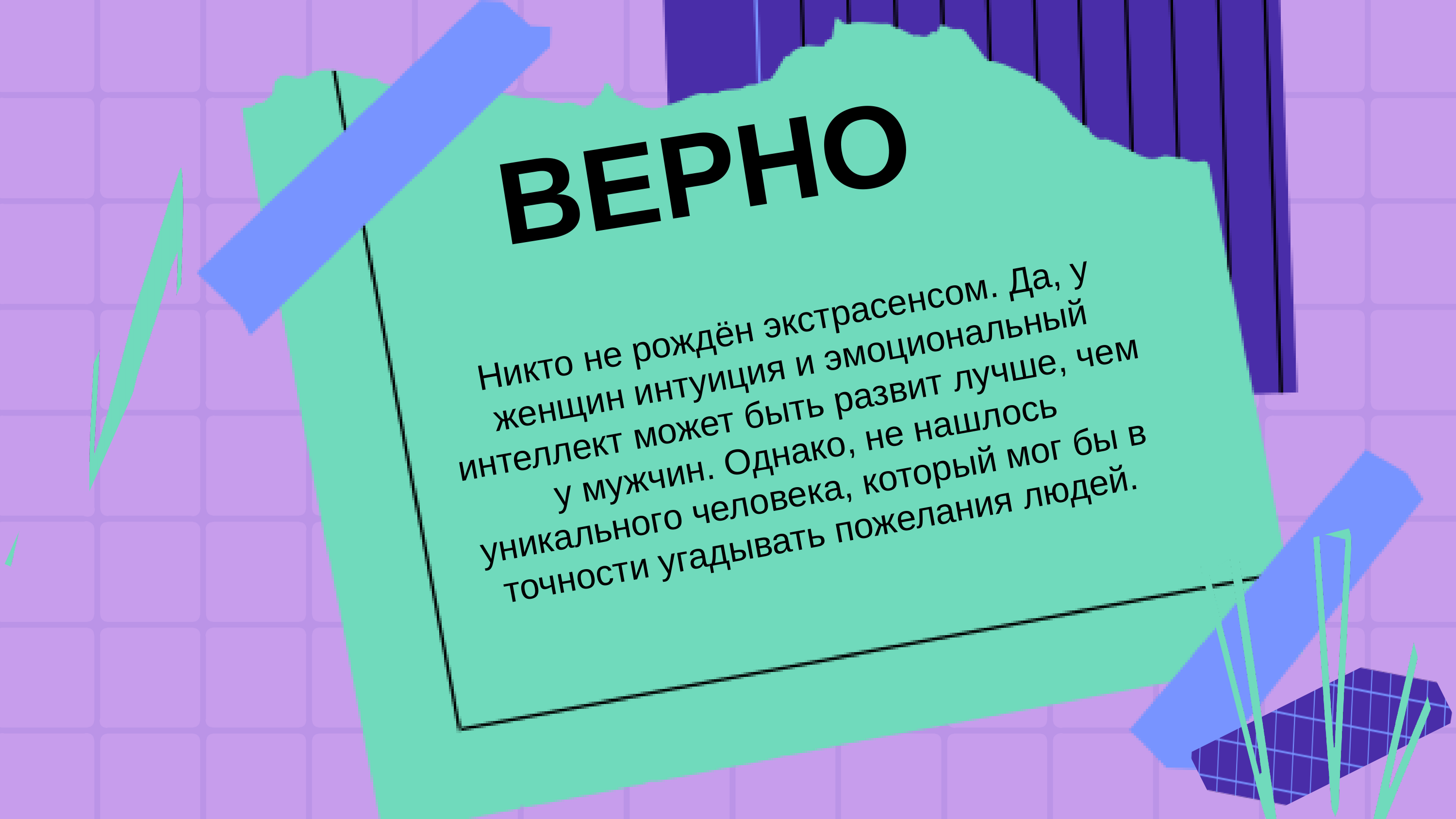

ВЕРНО
Никто не рождён экстрасенсом. Да, у женщин интуиция и эмоциональный интеллект может быть развит лучше, чем у мужчин. Однако, не нашлось уникального человека, который мог бы в точности угадывать пожелания людей.